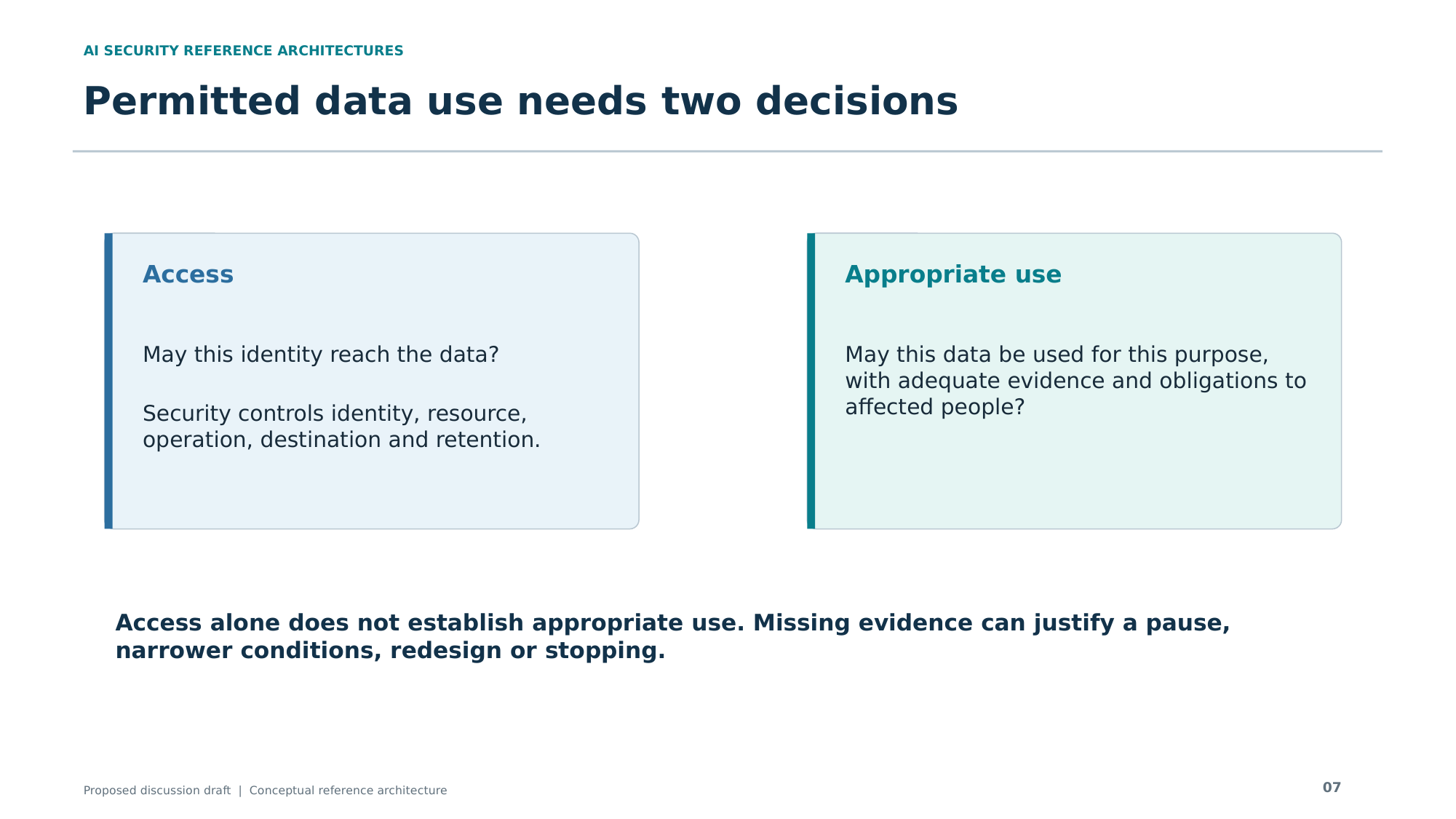

AI SECURITY REFERENCE ARCHITECTURES
Permitted data use needs two decisions

Access
Appropriate use
May this identity reach the data?

Security controls identity, resource, operation, destination and retention.
May this data be used for this purpose, with adequate evidence and obligations to affected people?
Access alone does not establish appropriate use. Missing evidence can justify a pause, narrower conditions, redesign or stopping.
07
Proposed discussion draft  |  Conceptual reference architecture